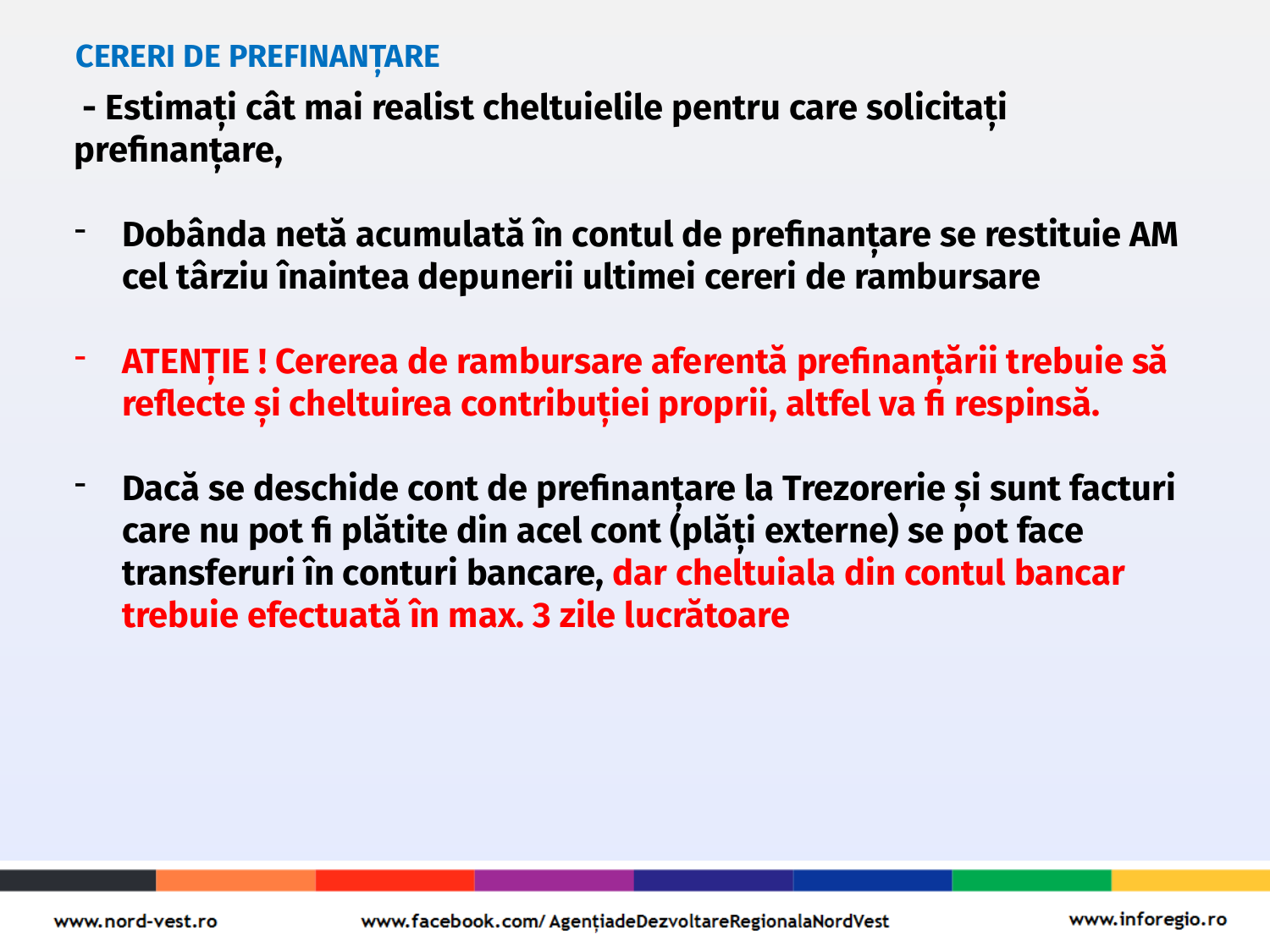

# CERERI DE PREFINANȚARE
 - Estimați cât mai realist cheltuielile pentru care solicitați prefinanțare,

Dobânda netă acumulată în contul de prefinanțare se restituie AM cel târziu înaintea depunerii ultimei cereri de rambursare

ATENȚIE ! Cererea de rambursare aferentă prefinanțării trebuie să reflecte și cheltuirea contribuției proprii, altfel va fi respinsă.

Dacă se deschide cont de prefinanțare la Trezorerie și sunt facturi care nu pot fi plătite din acel cont (plăți externe) se pot face transferuri în conturi bancare, dar cheltuiala din contul bancar trebuie efectuată în max. 3 zile lucrătoare